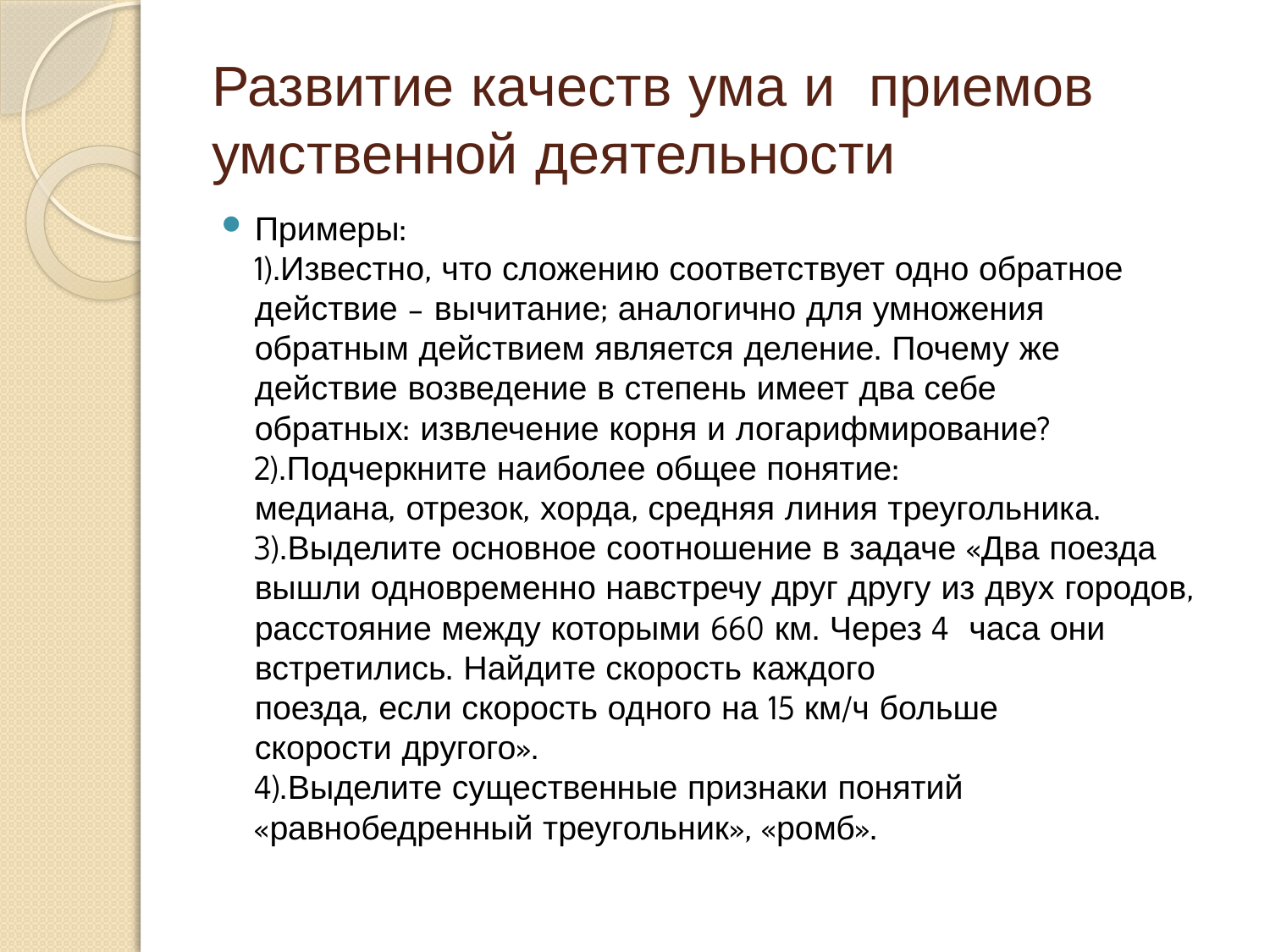

# Развитие качеств ума и  приемов умственной деятельности
Примеры:
1).Известно, что сложению соответствует одно обратное
действие – вычитание; аналогично для умножения
обратным действием является деление. Почему же
действие возведение в степень имеет два себе
обратных: извлечение корня и логарифмирование?
2).Подчеркните наиболее общее понятие:
медиана, отрезок, хорда, средняя линия треугольника.
3).Выделите основное соотношение в задаче «Два поезда вышли одновременно навстречу друг другу из двух городов, расстояние между которыми 660 км. Через 4  часа они встретились. Найдите скорость каждого
поезда, если скорость одного на 15 км/ч больше
скорости другого».
4).Выделите существенные признаки понятий
«равнобедренный треугольник», «ромб».